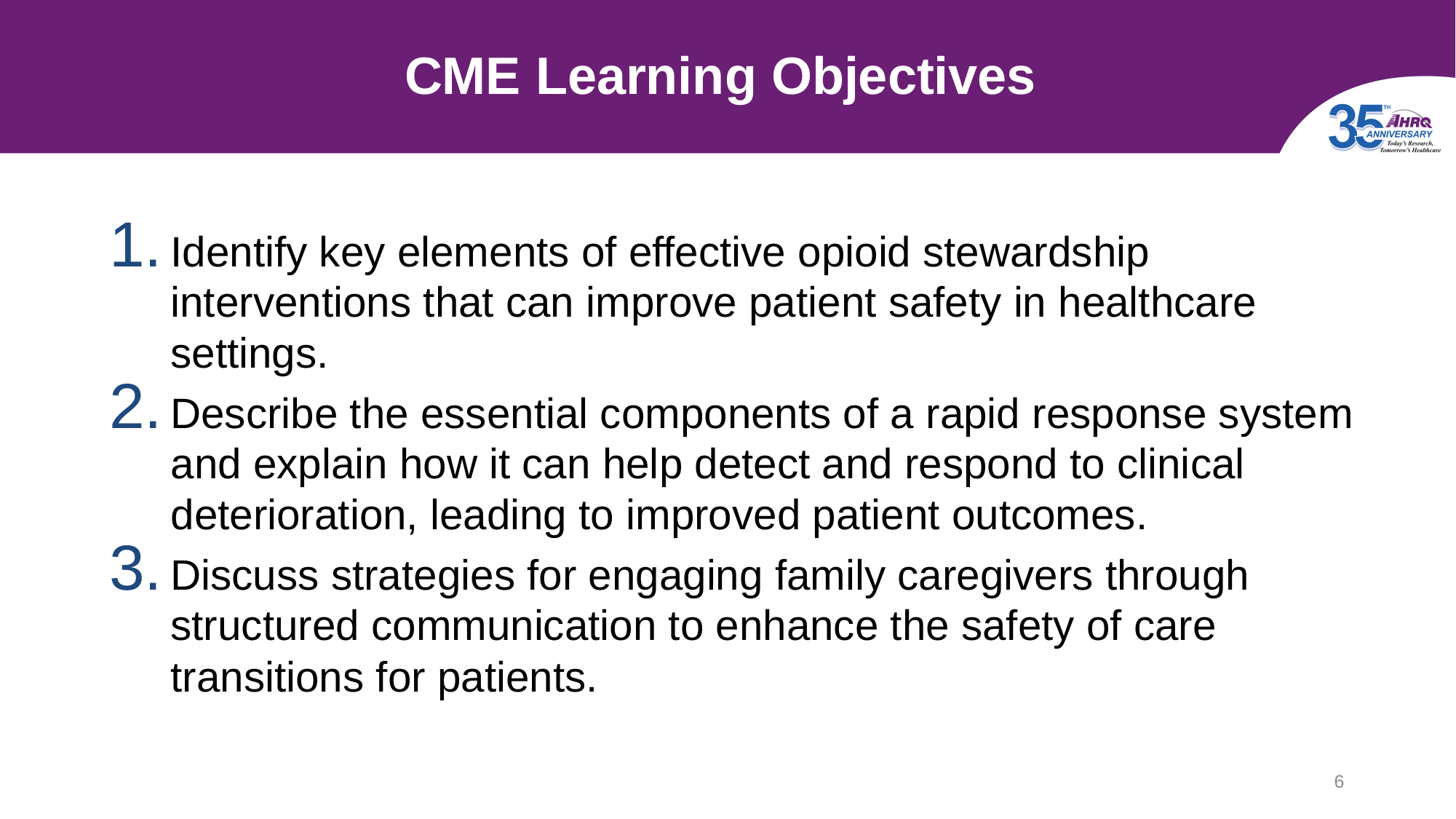

# CME Learning Objectives
Identify key elements of effective opioid stewardship interventions that can improve patient safety in healthcare settings.
Describe the essential components of a rapid response system and explain how it can help detect and respond to clinical deterioration, leading to improved patient outcomes.
Discuss strategies for engaging family caregivers through structured communication to enhance the safety of care transitions for patients.

6